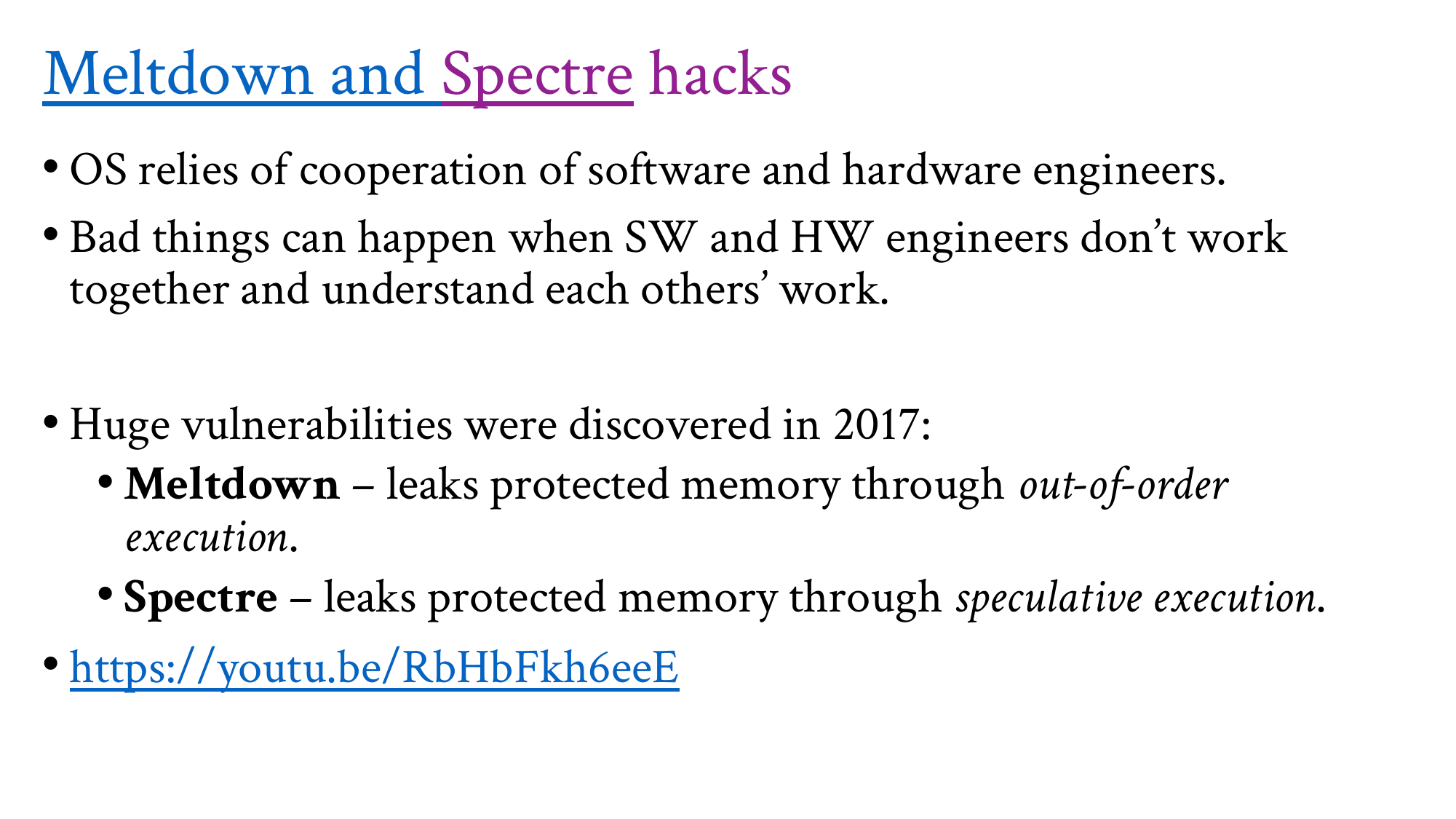

# Meltdown and Spectre hacks
OS relies of cooperation of software and hardware engineers.
Bad things can happen when SW and HW engineers don’t work together and understand each others’ work.

Huge vulnerabilities were discovered in 2017:
Meltdown – leaks protected memory through out-of-order execution.
Spectre – leaks protected memory through speculative execution.
https://youtu.be/RbHbFkh6eeE